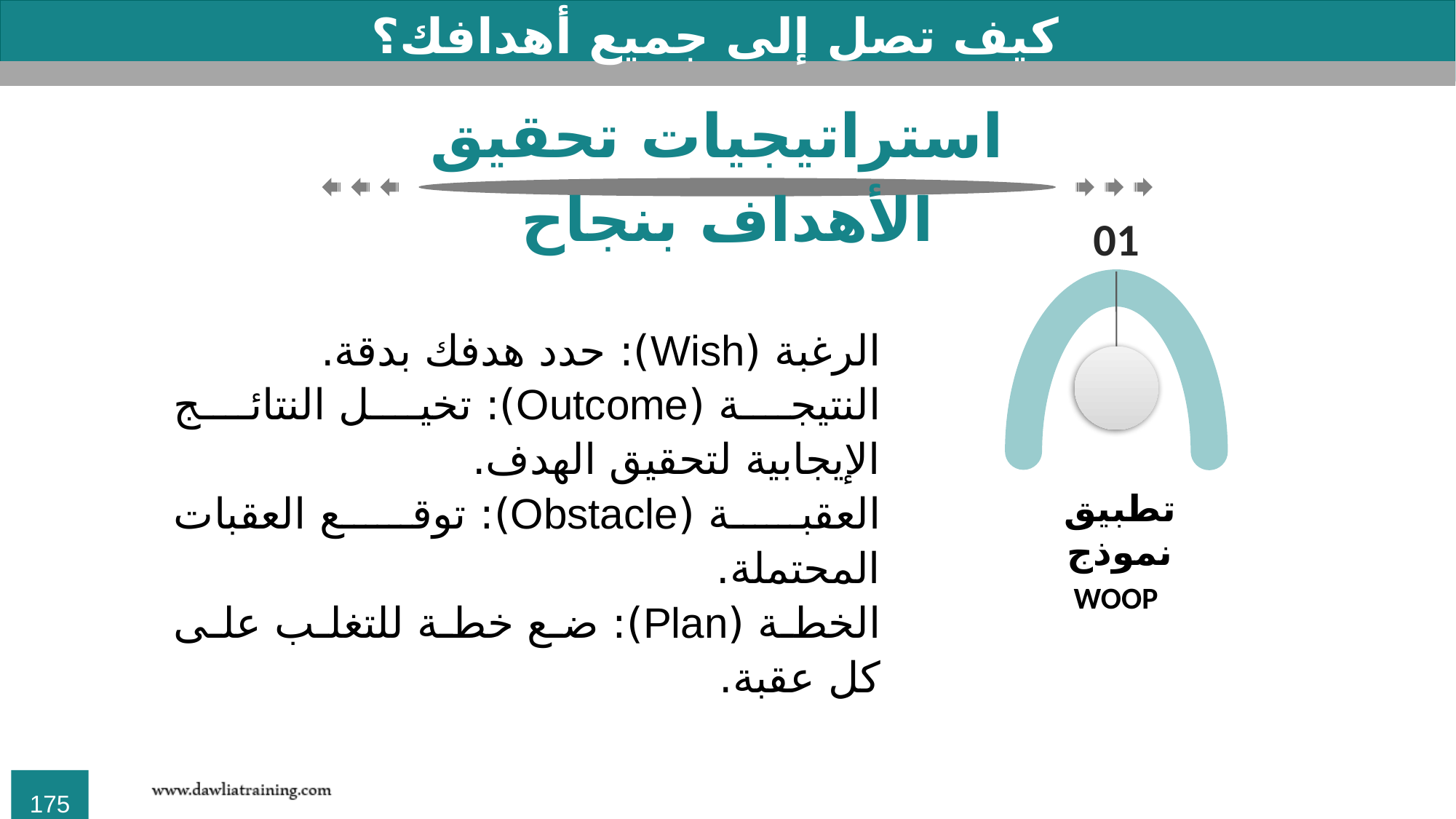

كيف تصل إلى جميع أهدافك؟
 استراتيجيات تحقيق الأهداف بنجاح

01

تطبيق نموذج WOOP
الرغبة (Wish): حدد هدفك بدقة.
النتيجة (Outcome): تخيل النتائج الإيجابية لتحقيق الهدف.
العقبة (Obstacle): توقع العقبات المحتملة.
الخطة (Plan): ضع خطة للتغلب على كل عقبة.